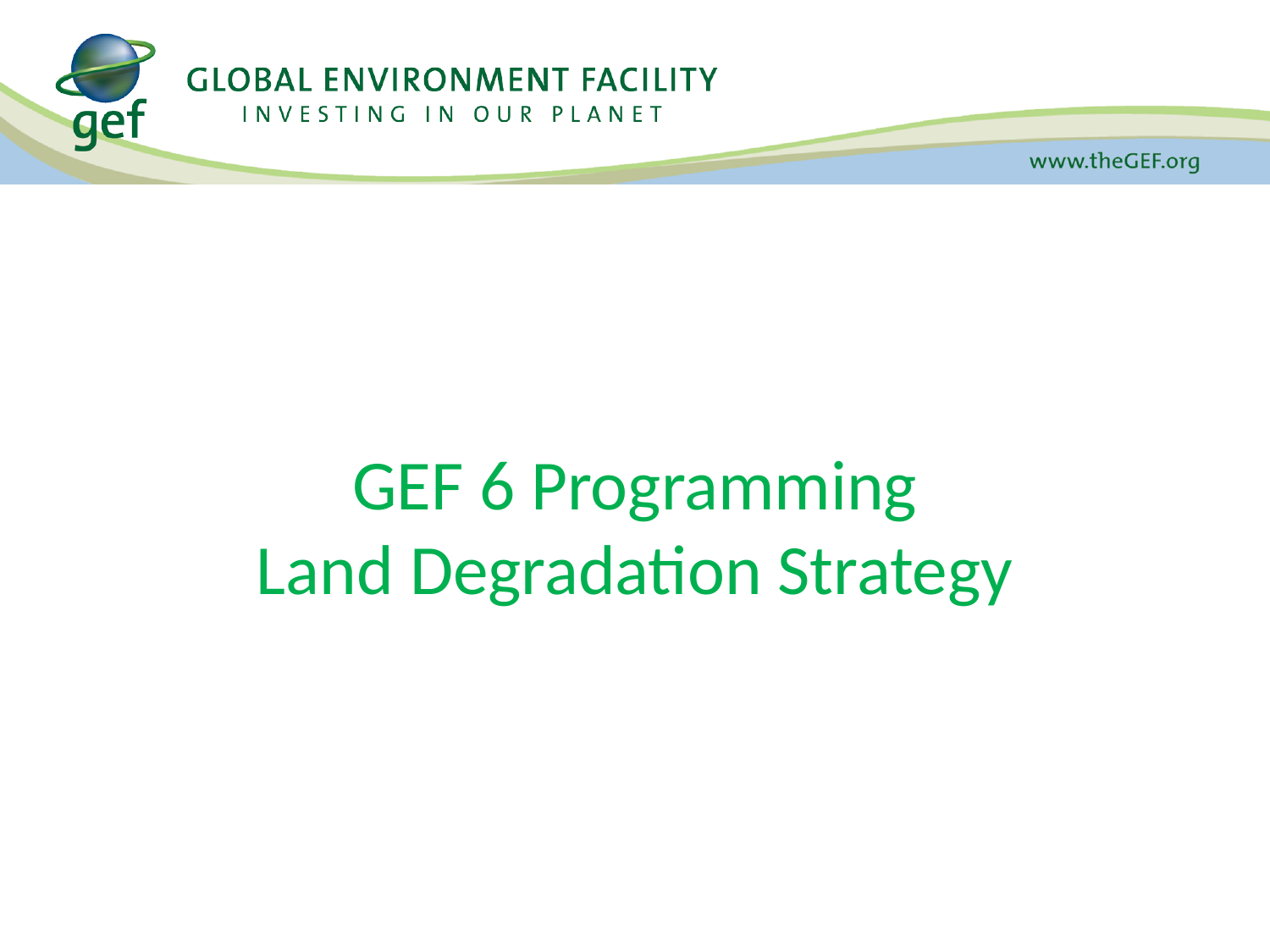

# GEF 6 Programming Land Degradation Strategy